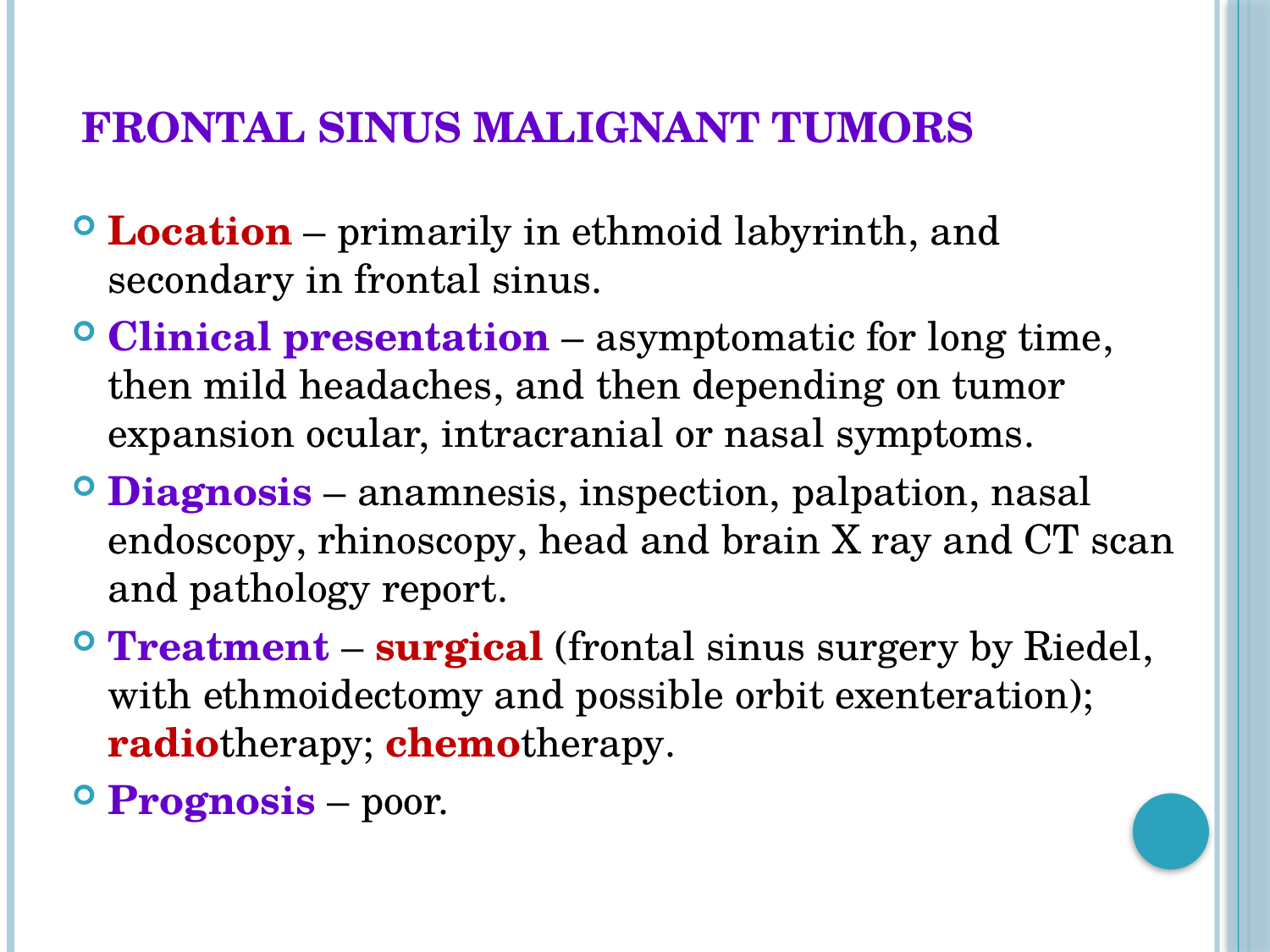

# Frontal sinus malignant tumors
Location – primarily in ethmoid labyrinth, and secondary in frontal sinus.
Clinical presentation – asymptomatic for long time, then mild headaches, and then depending on tumor expansion ocular, intracranial or nasal symptoms.
Diagnosis – anamnesis, inspection, palpation, nasal endoscopy, rhinoscopy, head and brain X ray and CT scan and pathology report.
Treatment – surgical (frontal sinus surgery by Riedel, with ethmoidectomy and possible orbit exenteration); radiotherapy; chemotherapy.
Prognosis – poor.